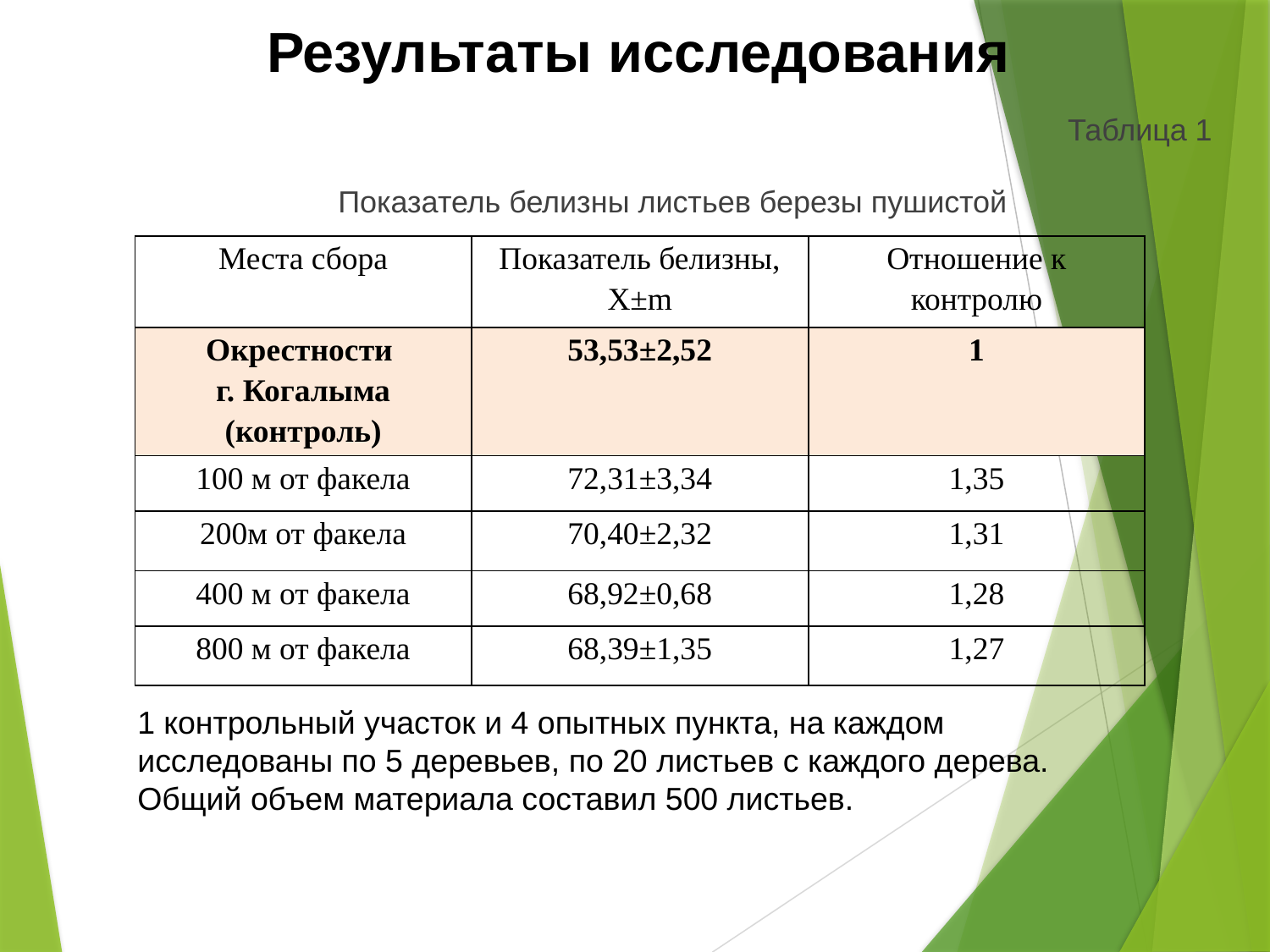

# Результаты исследования
Таблица 1
Показатель белизны листьев березы пушистой
| Места сбора | Показатель белизны, Х±m | Отношение к контролю |
| --- | --- | --- |
| Окрестности г. Когалыма (контроль) | 53,53±2,52 | 1 |
| 100 м от факела | 72,31±3,34 | 1,35 |
| 200м от факела | 70,40±2,32 | 1,31 |
| 400 м от факела | 68,92±0,68 | 1,28 |
| 800 м от факела | 68,39±1,35 | 1,27 |
1 контрольный участок и 4 опытных пункта, на каждом исследованы по 5 деревьев, по 20 листьев с каждого дерева. Общий объем материала составил 500 листьев.